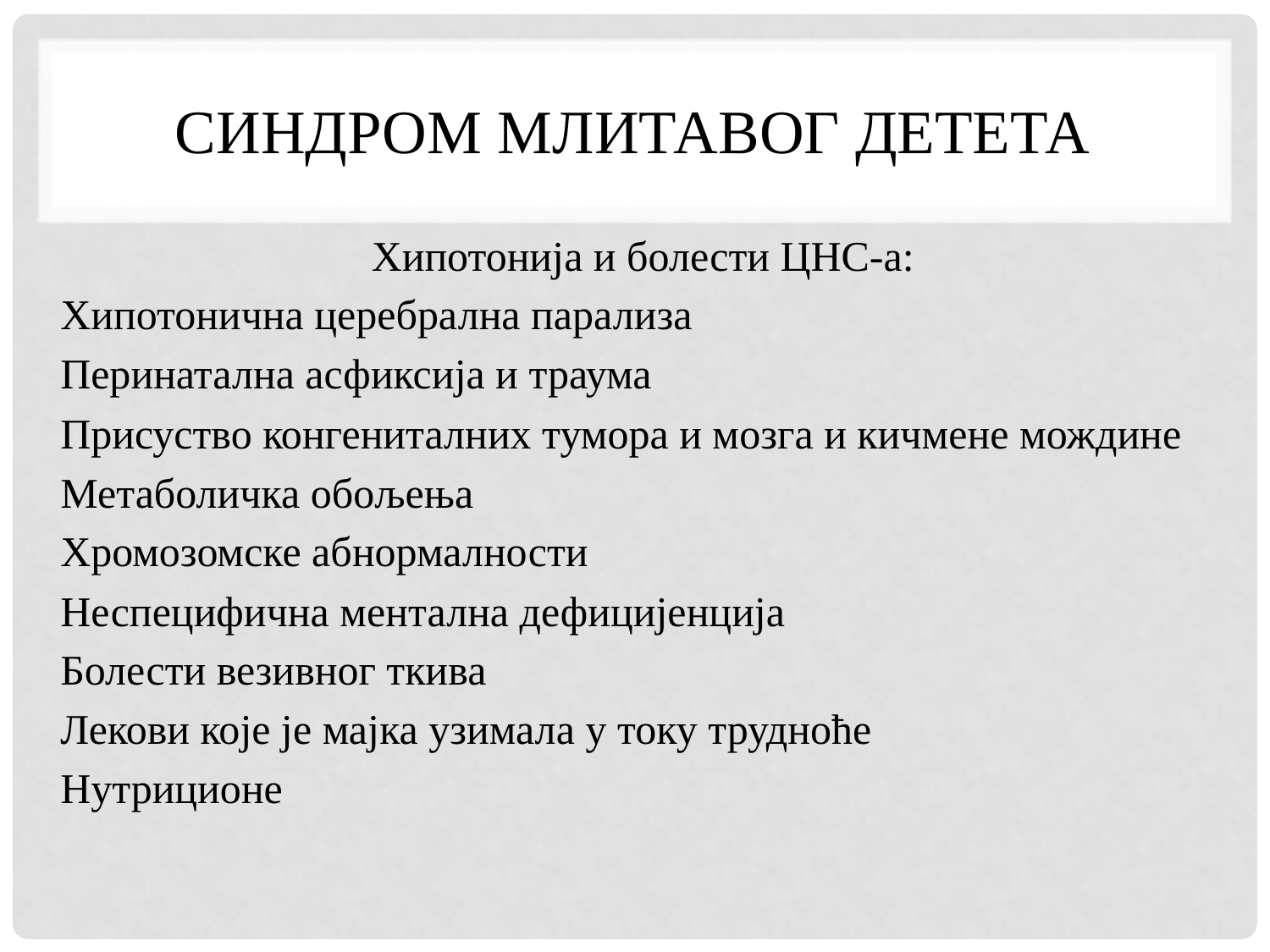

# Синдром млитавог детета
Хипотонија и болести ЦНС-а:
Хипотонична церебрална парализа
Перинатална асфиксија и траума
Присуство конгениталних тумора и мозга и кичмене мождине
Метаболичка обољења
Хромозомске абнормалности
Неспецифична ментална дефицијенција
Болести везивног ткива
Лекови које је мајка узимала у току трудноће
Нутриционе